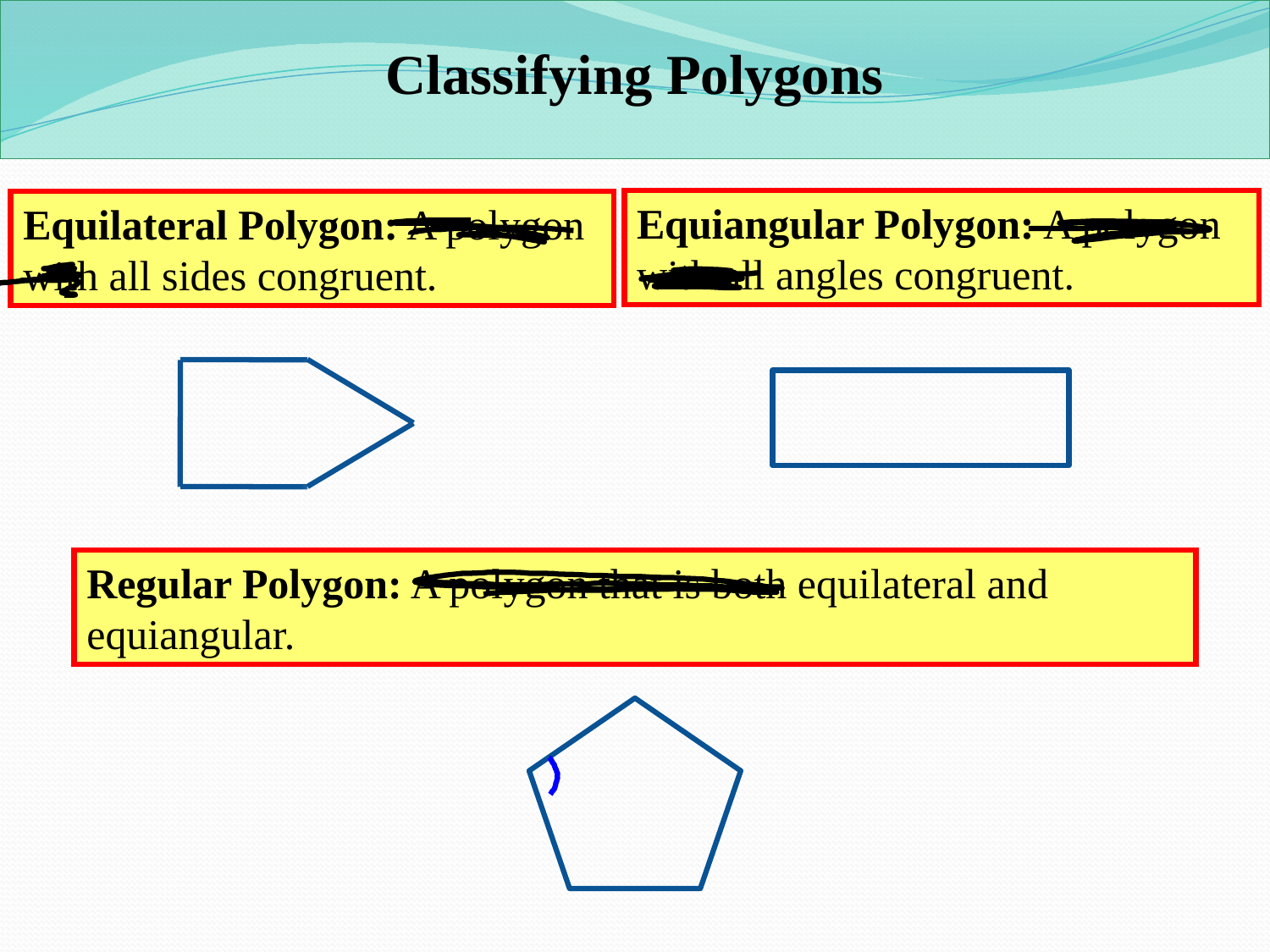

Classifying Polygons
Equiangular Polygon: A polygon with all angles congruent.
Equilateral Polygon: A polygon with all sides congruent.

Regular Polygon: A polygon that is both equilateral and equiangular.